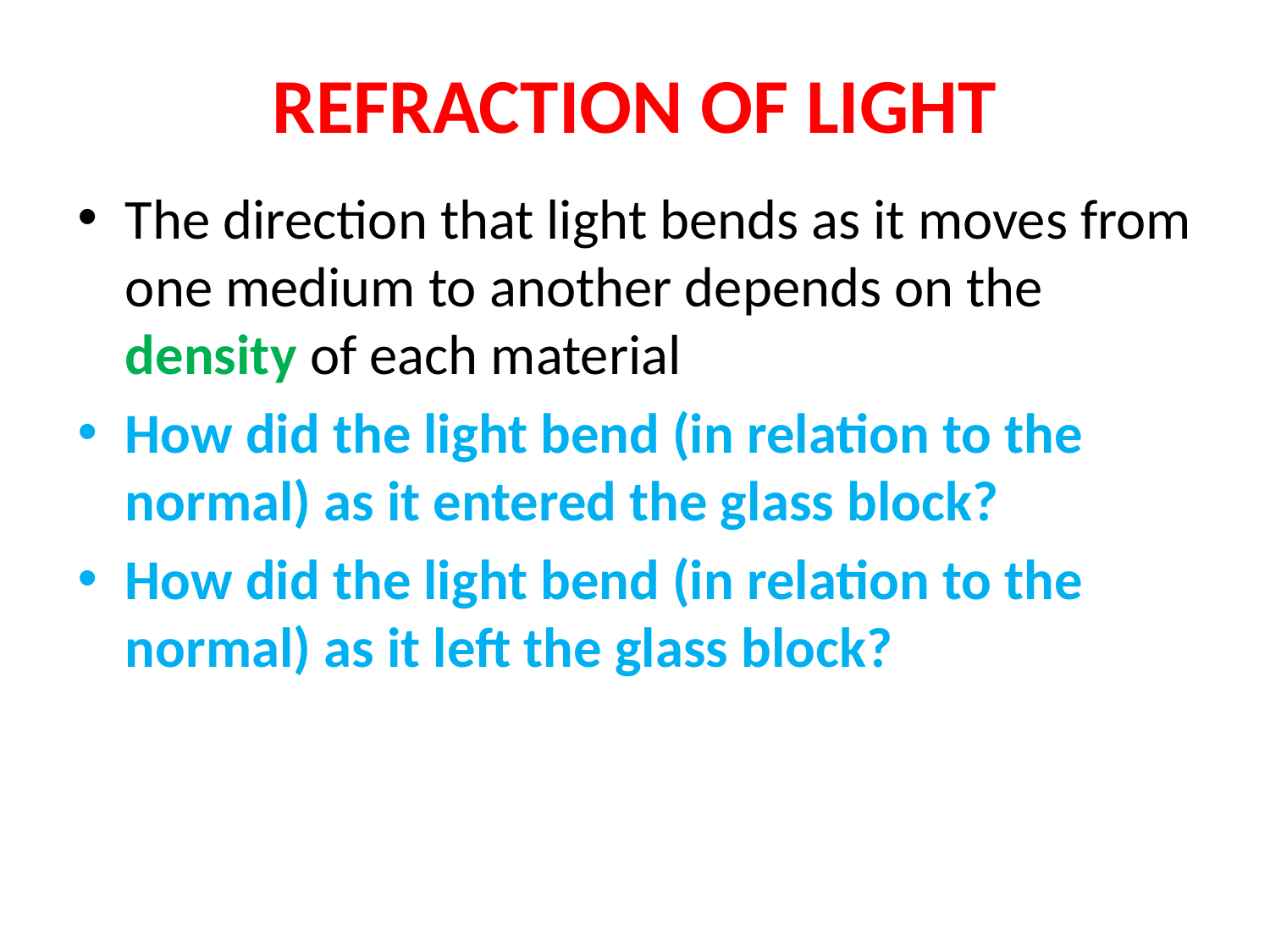

# REFRACTION OF LIGHT
The direction that light bends as it moves from one medium to another depends on the density of each material
How did the light bend (in relation to the normal) as it entered the glass block?
How did the light bend (in relation to the normal) as it left the glass block?